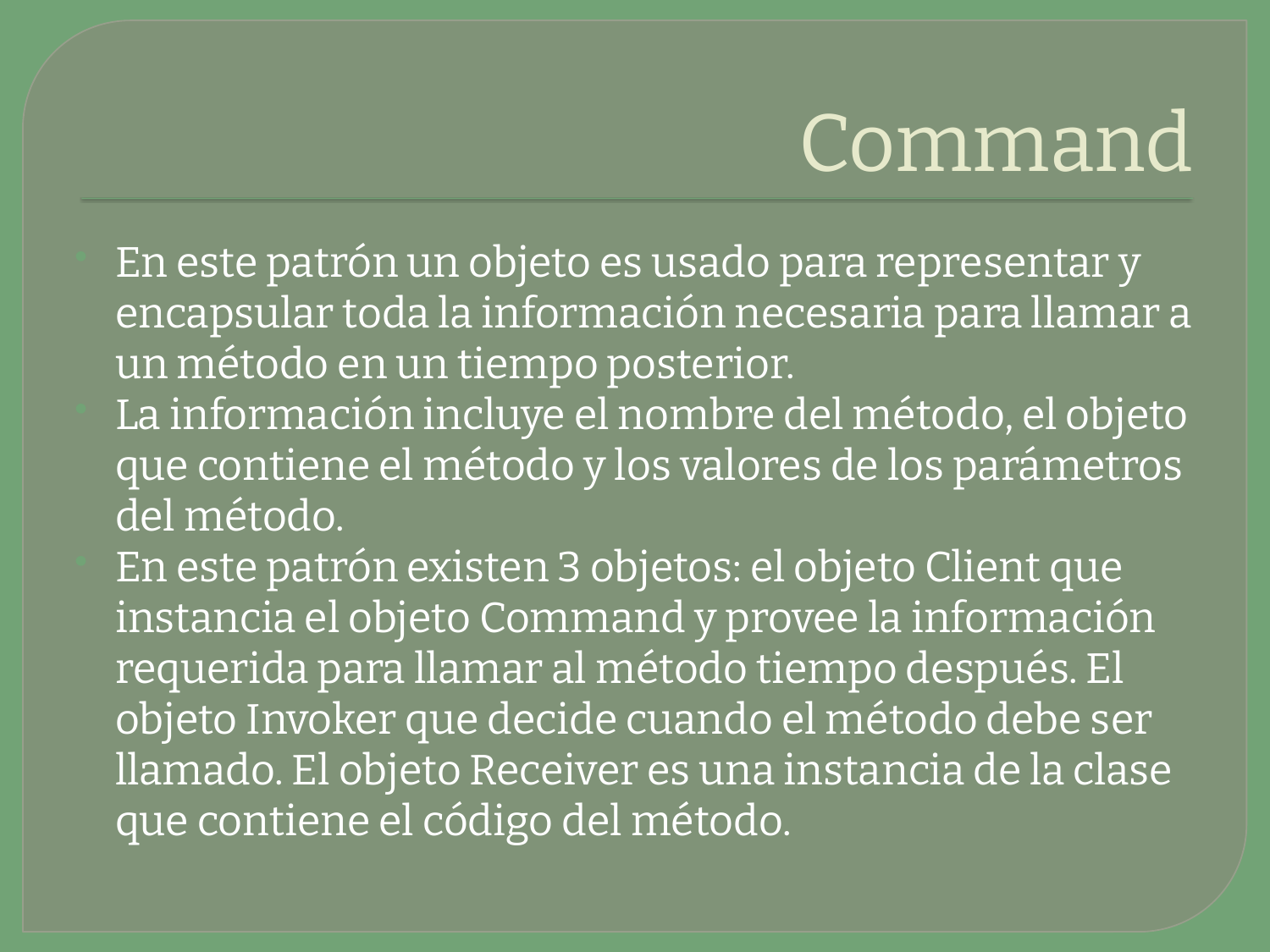

# Command
En este patrón un objeto es usado para representar y encapsular toda la información necesaria para llamar a un método en un tiempo posterior.
La información incluye el nombre del método, el objeto que contiene el método y los valores de los parámetros del método.
En este patrón existen 3 objetos: el objeto Client que instancia el objeto Command y provee la información requerida para llamar al método tiempo después. El objeto Invoker que decide cuando el método debe ser llamado. El objeto Receiver es una instancia de la clase que contiene el código del método.